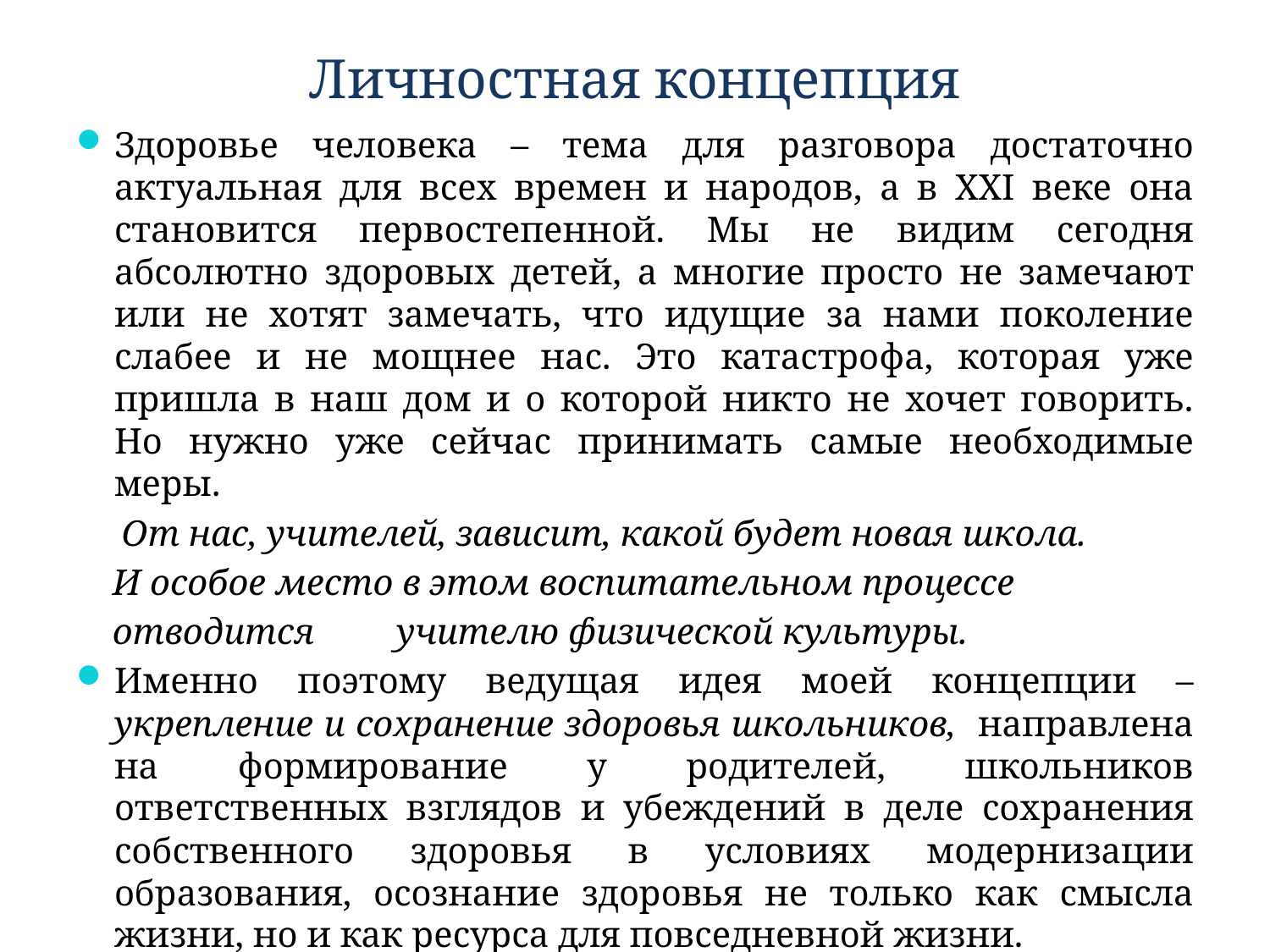

# Личностная концепция
Здоровье человека – тема для разговора достаточно актуальная для всех времен и народов, а в XXI веке она становится первостепенной. Мы не видим сегодня абсолютно здоровых детей, а многие просто не замечают или не хотят замечать, что идущие за нами поколение слабее и не мощнее нас. Это катастрофа, которая уже пришла в наш дом и о которой никто не хочет говорить. Но нужно уже сейчас принимать самые необходимые меры.
     От нас, учителей, зависит, какой будет новая школа.
    И особое место в этом воспитательном процессе
    отводится         учителю физической культуры.
Именно поэтому ведущая идея моей концепции – укрепление и сохранение здоровья школьников,  направлена на формирование у родителей, школьников ответственных взглядов и убеждений в деле сохранения собственного здоровья в условиях модернизации образования, осознание здоровья не только как смысла жизни, но и как ресурса для повседневной жизни.